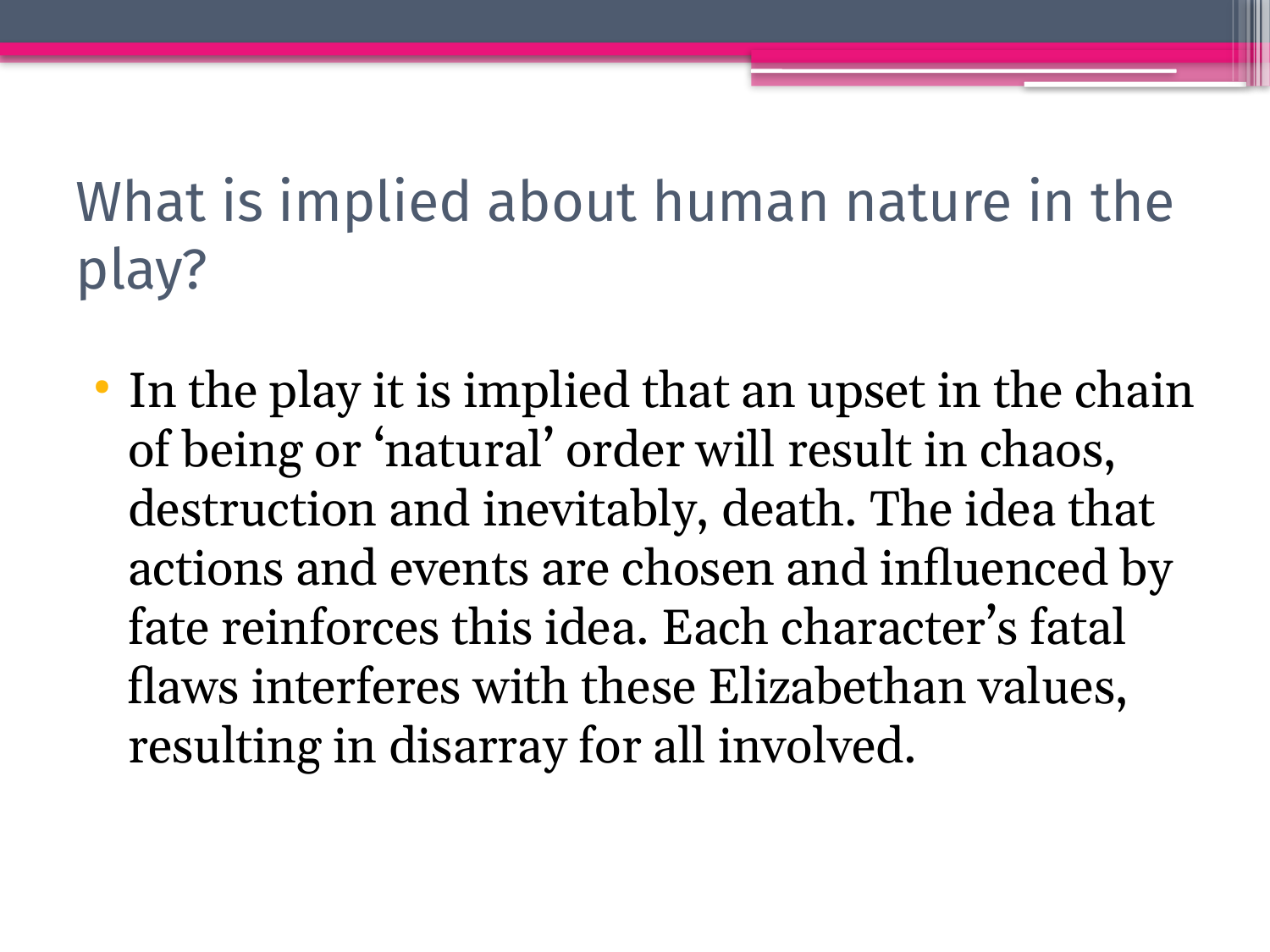

# What is implied about human nature in the play?
In the play it is implied that an upset in the chain of being or ‘natural’ order will result in chaos, destruction and inevitably, death. The idea that actions and events are chosen and influenced by fate reinforces this idea. Each character’s fatal flaws interferes with these Elizabethan values, resulting in disarray for all involved.